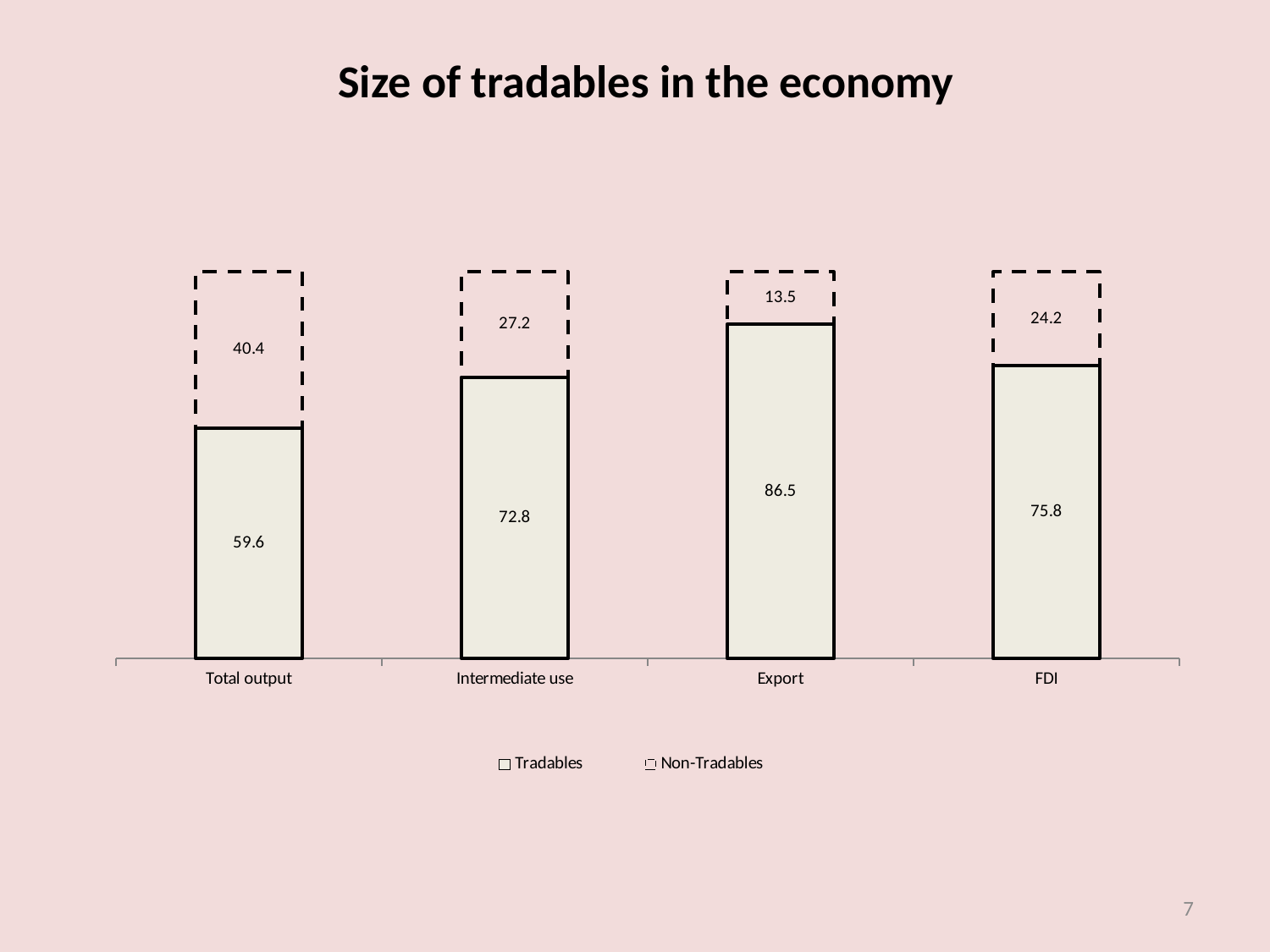

# Size of tradables in the economy

### Chart

| Category | Tradables | Non-Tradables |
|---|---|---|
| Total output | 59.57706069929634 | 40.42293930070341 |
| Intermediate use | 72.7642519074255 | 27.23574809257449 |
| Export | 86.48268845900233 | 13.51731154099765 |
| FDI | 75.78086327988262 | 24.21913672011739 |
7